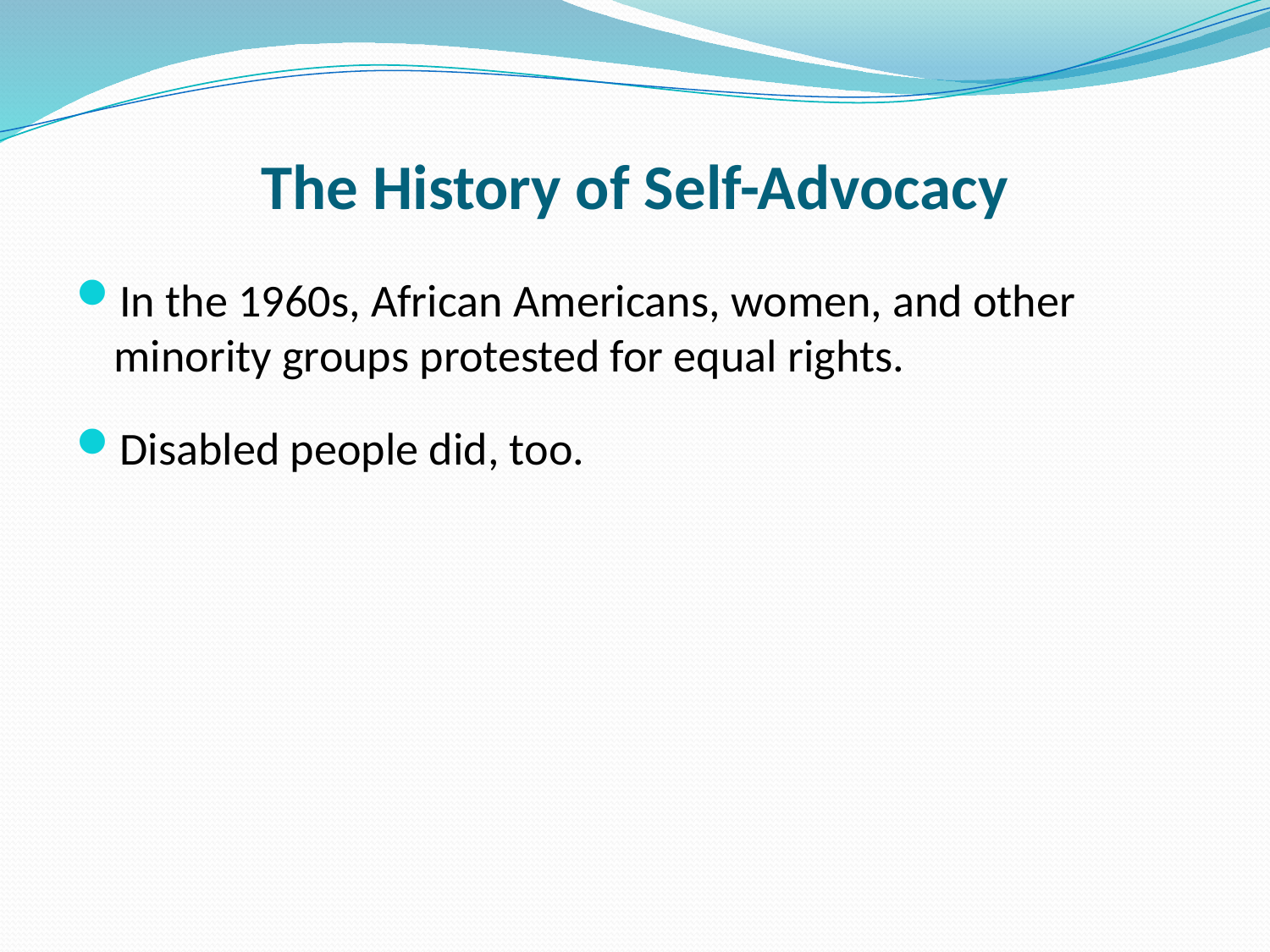

# The History of Self-Advocacy
In the 1960s, African Americans, women, and other minority groups protested for equal rights.

Disabled people did, too.